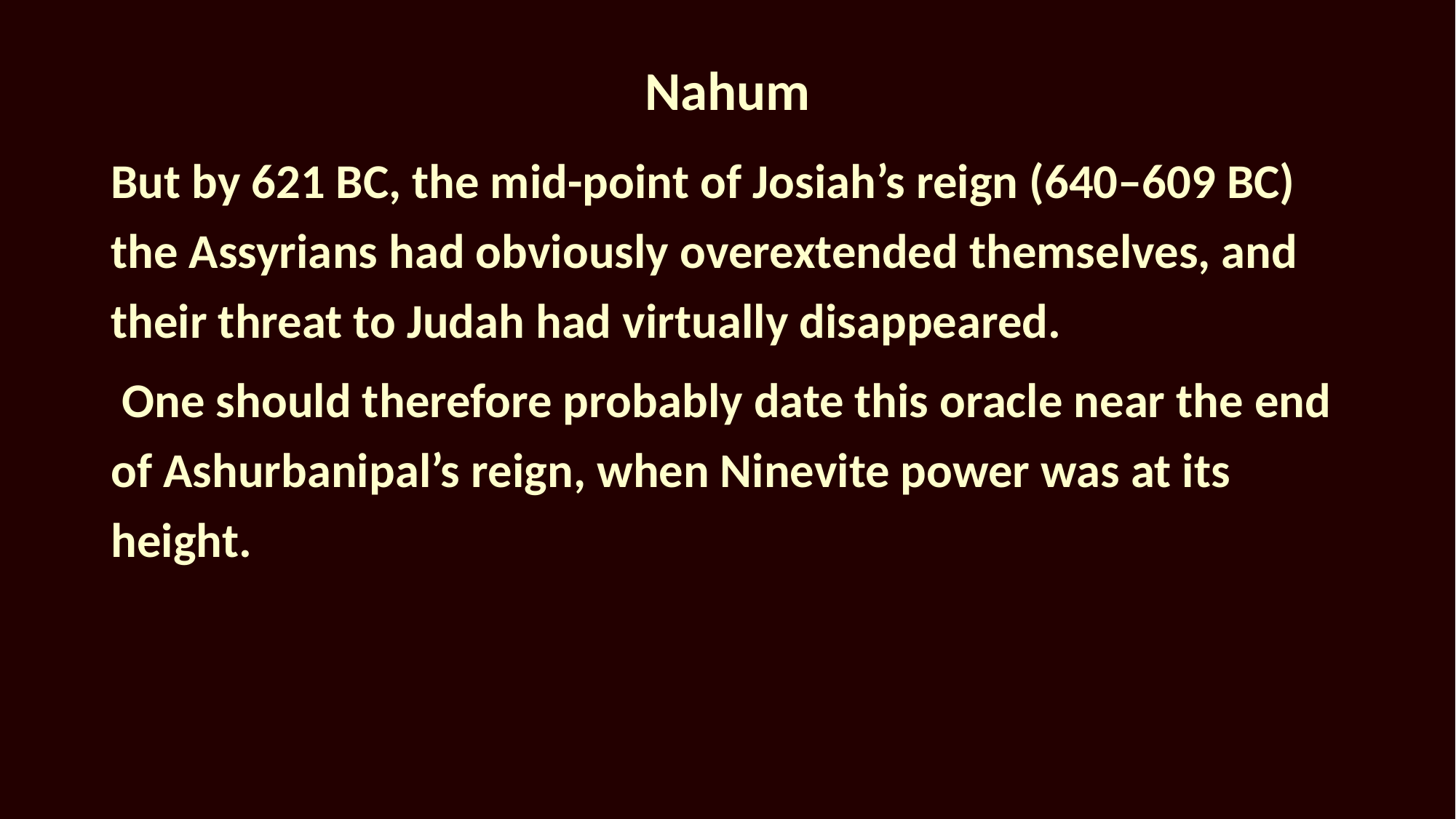

# Nahum
But by 621 BC, the mid-point of Josiah’s reign (640–609 BC) the Assyrians had obviously overextended themselves, and their threat to Judah had virtually disappeared.
 One should therefore probably date this oracle near the end of Ashurbanipal’s reign, when Ninevite power was at its height.